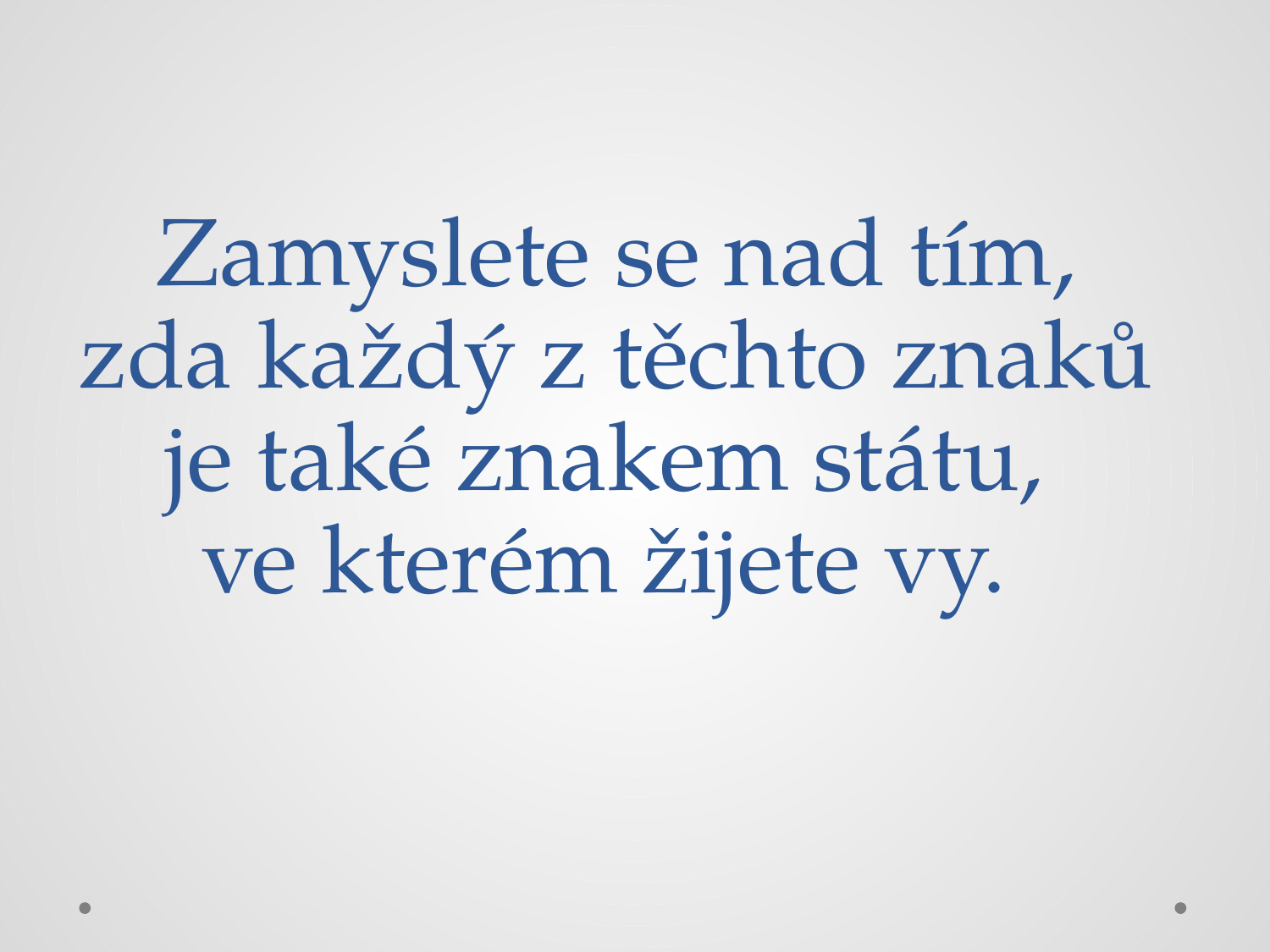

# Zamyslete se nad tím, zda každý z těchto znaků je také znakem státu, ve kterém žijete vy.